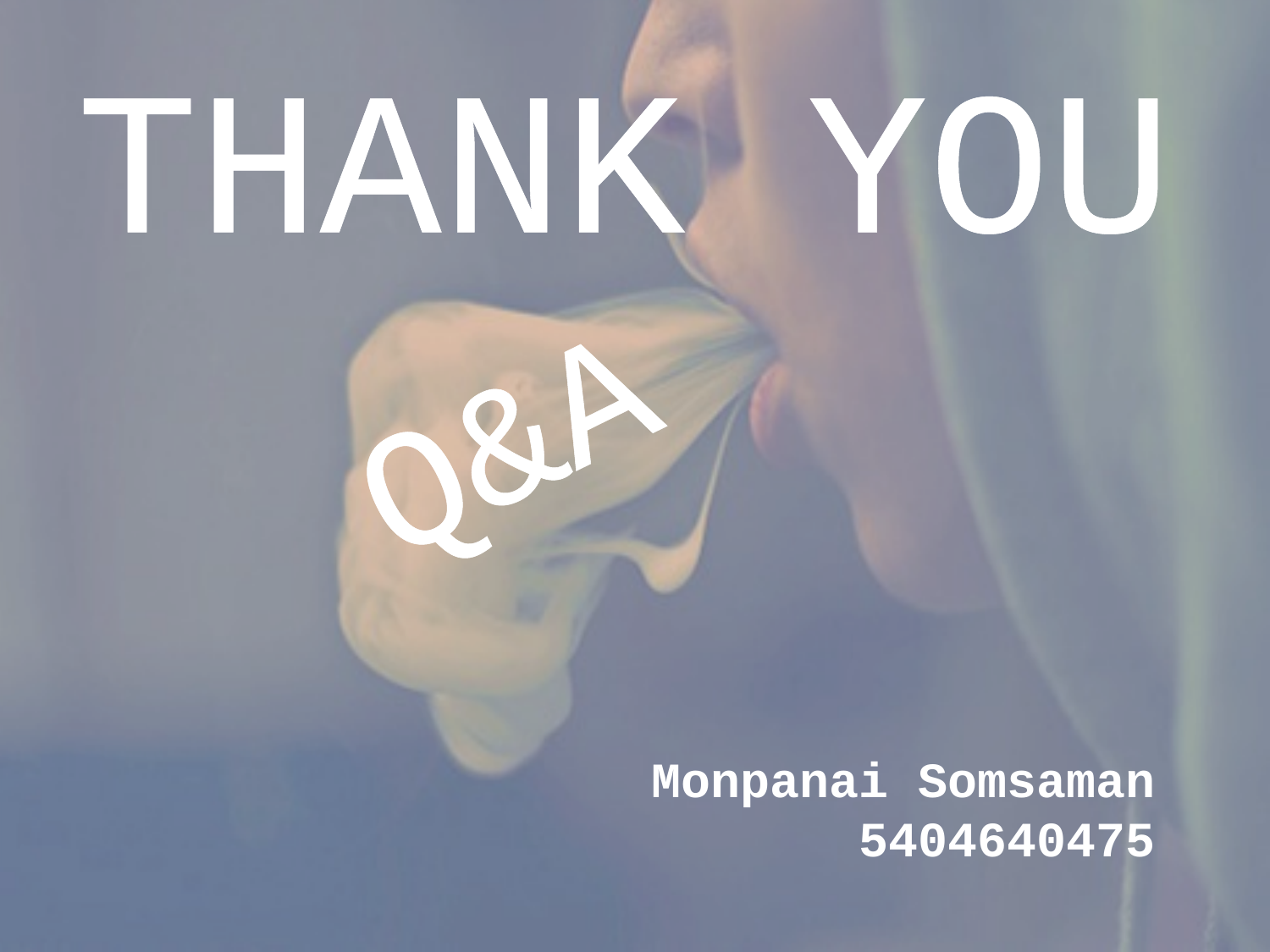

# THANK YOU
Q&A
Monpanai Somsaman
5404640475